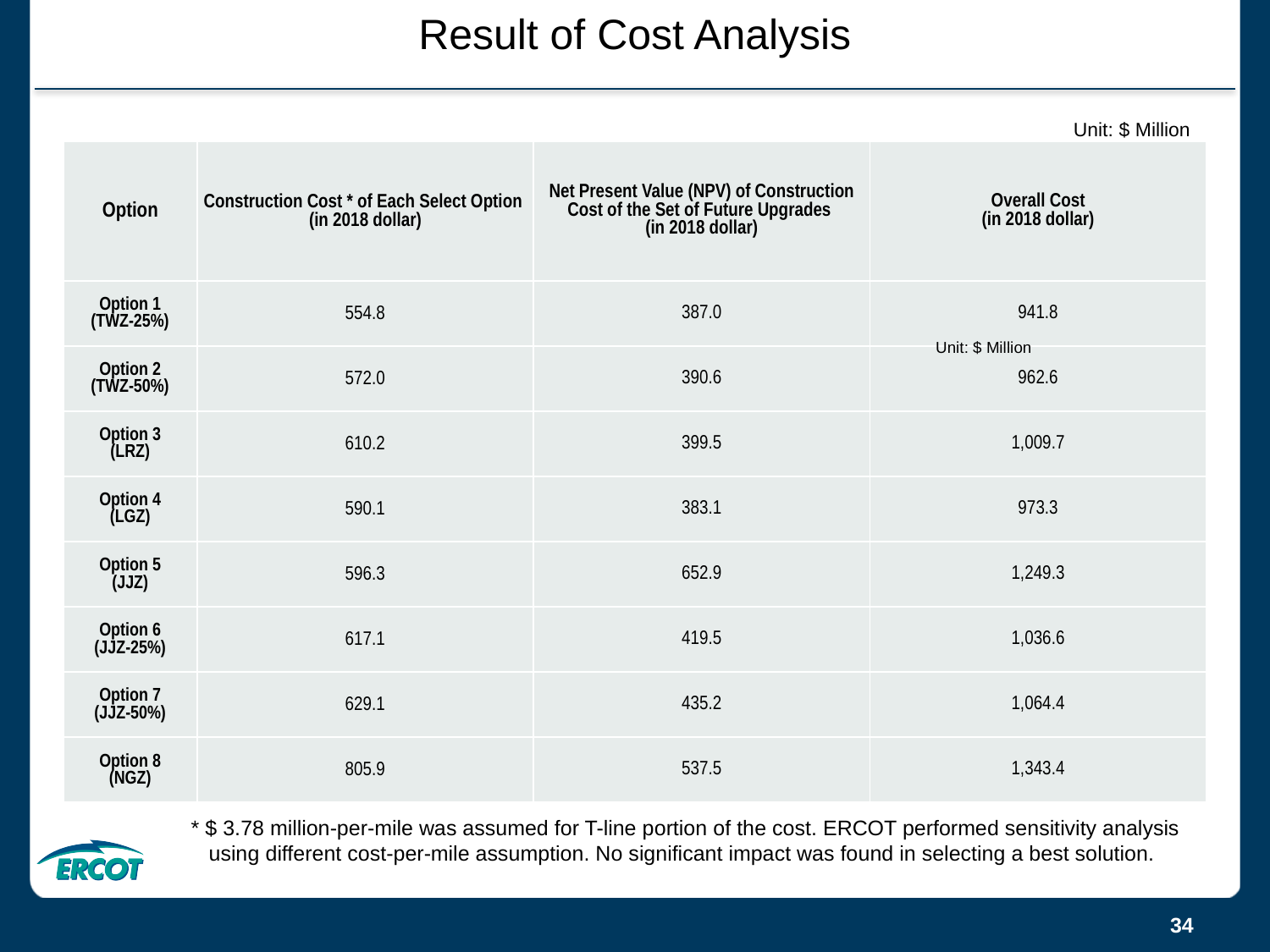

# Result of Cost Analysis
Unit: $ Million
| Option | Construction Cost \* of Each Select Option (in 2018 dollar) | Net Present Value (NPV) of Construction Cost of the Set of Future Upgrades (in 2018 dollar) | Overall Cost (in 2018 dollar) |
| --- | --- | --- | --- |
| Option 1 (TWZ-25%) | 554.8 | 387.0 | 941.8 |
| Option 2 (TWZ-50%) | 572.0 | 390.6 | 962.6 |
| Option 3 (LRZ) | 610.2 | 399.5 | 1,009.7 |
| Option 4 (LGZ) | 590.1 | 383.1 | 973.3 |
| Option 5 (JJZ) | 596.3 | 652.9 | 1,249.3 |
| Option 6 (JJZ-25%) | 617.1 | 419.5 | 1,036.6 |
| Option 7 (JJZ-50%) | 629.1 | 435.2 | 1,064.4 |
| Option 8 (NGZ) | 805.9 | 537.5 | 1,343.4 |
		Unit: $ Million
* $ 3.78 million-per-mile was assumed for T-line portion of the cost. ERCOT performed sensitivity analysis
   using different cost-per-mile assumption. No significant impact was found in selecting a best solution.
34